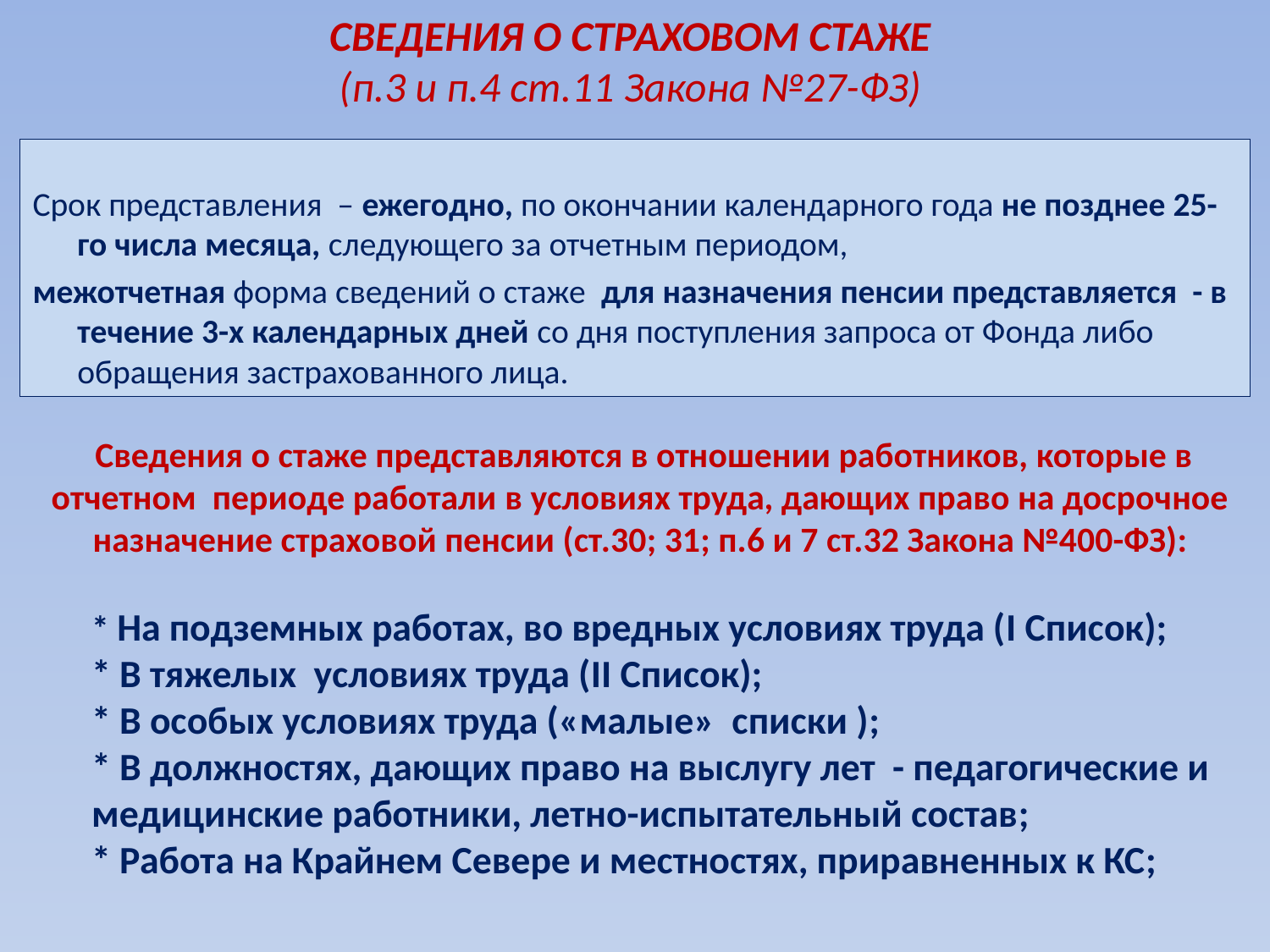

# СВЕДЕНИЯ О СТРАХОВОМ СТАЖЕ (п.3 и п.4 ст.11 Закона №27-ФЗ)

Срок представления  – ежегодно, по окончании календарного года не позднее 25-го числа месяца, следующего за отчетным периодом,
межотчетная форма сведений о стаже  для назначения пенсии представляется  - в течение 3-х календарных дней со дня поступления запроса от Фонда либо обращения застрахованного лица.

 Сведения о стаже представляются в отношении работников, которые в отчетном  периоде работали в условиях труда, дающих право на досрочное назначение страховой пенсии (ст.30; 31; п.6 и 7 ст.32 Закона №400-ФЗ):

* На подземных работах, во вредных условиях труда (I Список);
* В тяжелых  условиях труда (II Список);
* В особых условиях труда («малые»  списки );
* В должностях, дающих право на выслугу лет  - педагогические и медицинские работники, летно-испытательный состав;
* Работа на Крайнем Севере и местностях, приравненных к КС;